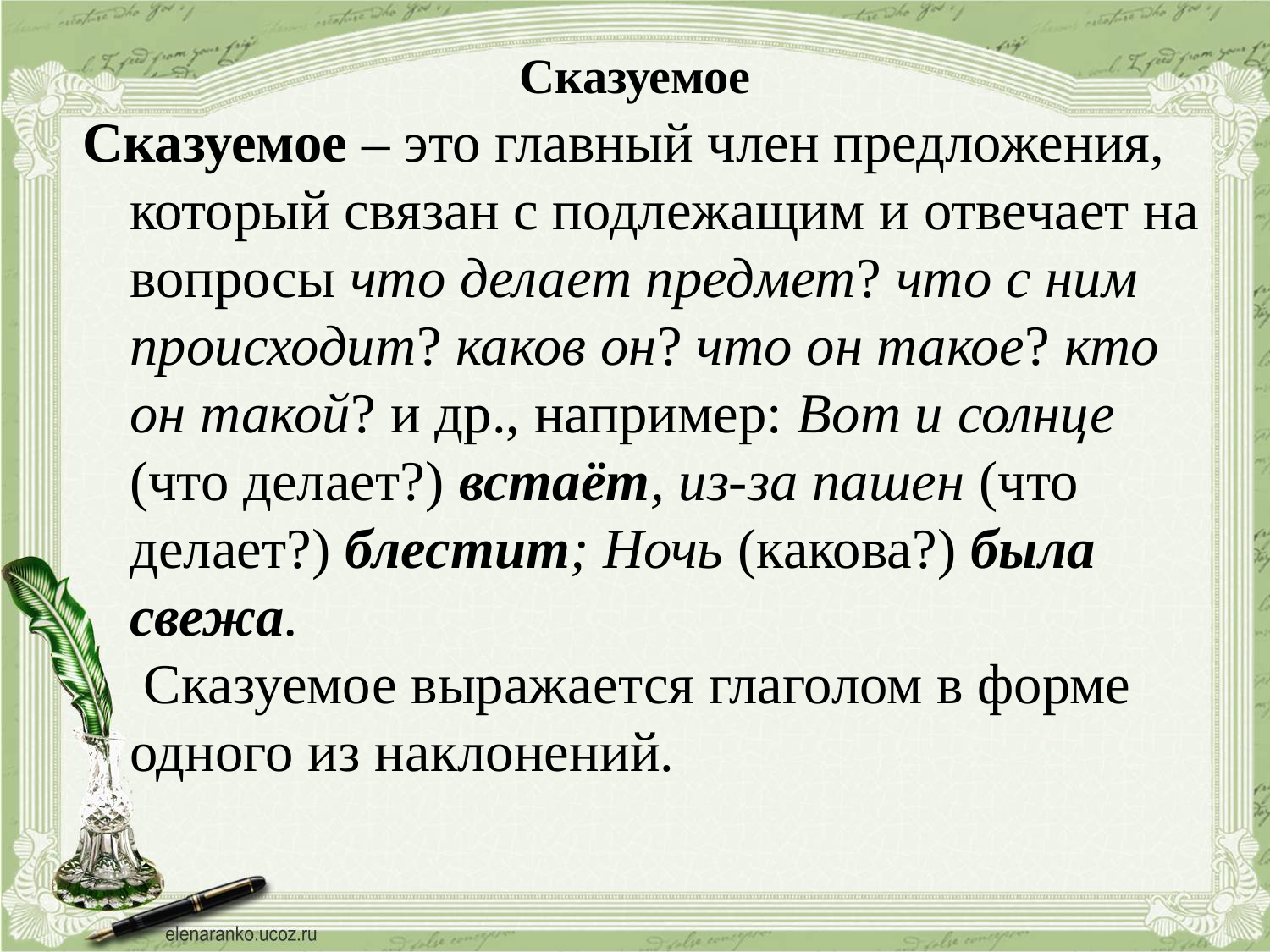

# Сказуемое
Сказуемое – это главный член предложения, который связан с подлежащим и отвечает на вопросы что делает предмет? что с ним происходит? каков он? что он такое? кто он такой? и др., например: Вот и солнце (что делает?) встаёт, из-за пашен (что делает?) блестит; Ночь (какова?) была свежа.
 Сказуемое выражается глаголом в форме одного из наклонений.